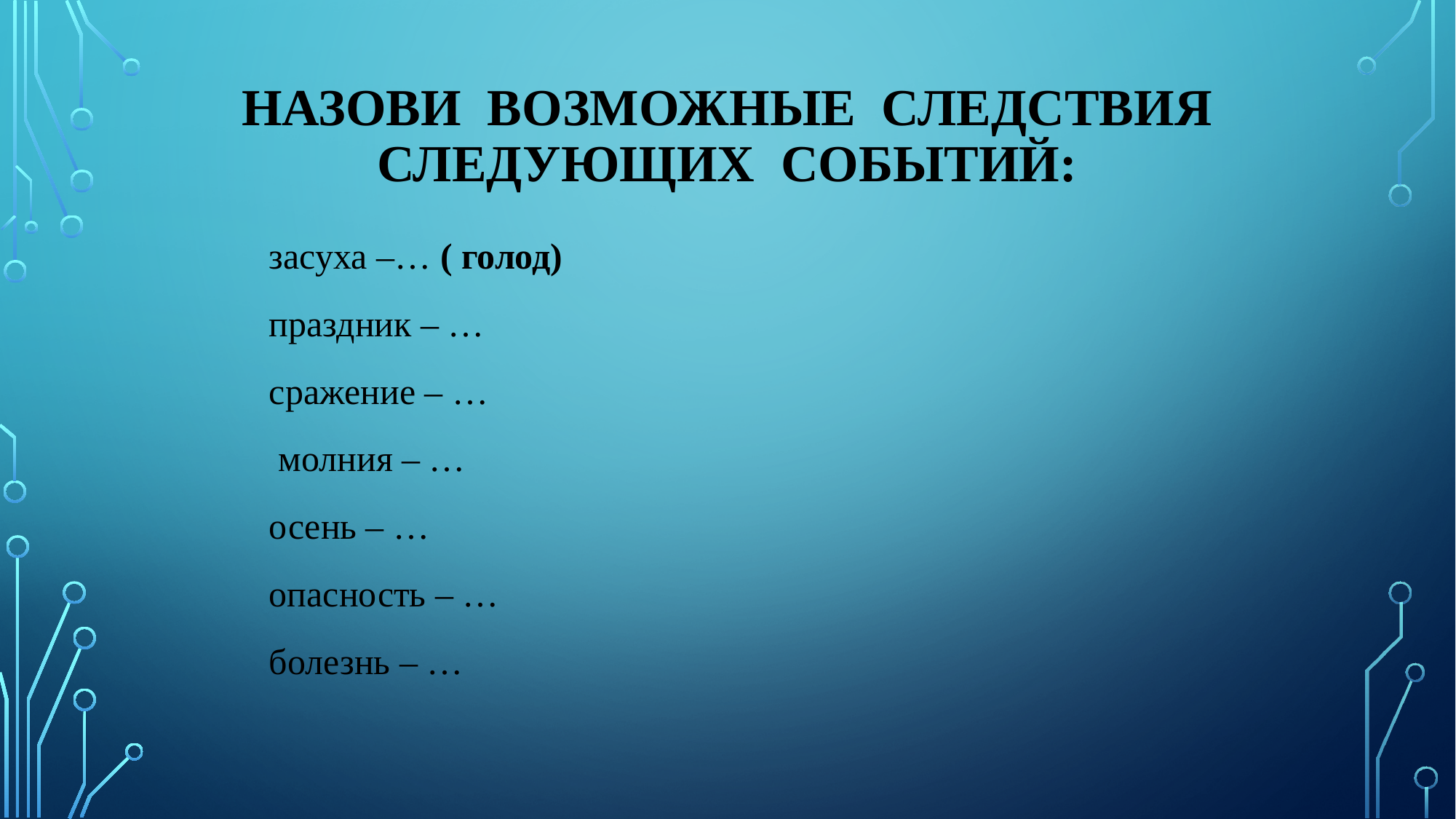

# Назови  возможные  следствия следующих  событий:
засуха –… ( голод)
праздник – …
сражение – …
 молния – …
осень – …
опасность – …
болезнь – …